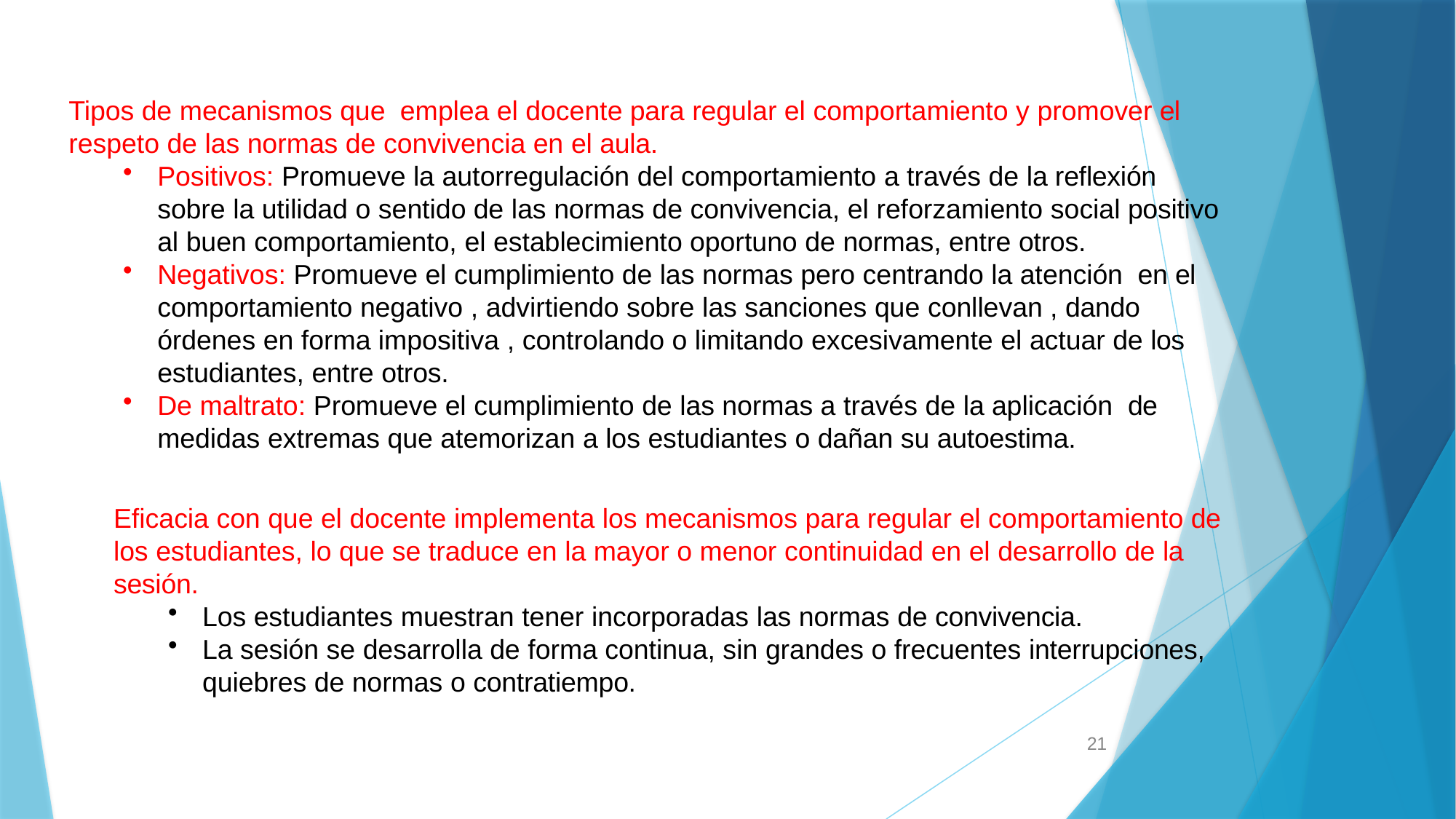

Tipos de mecanismos que emplea el docente para regular el comportamiento y promover el
respeto de las normas de convivencia en el aula.
Positivos: Promueve la autorregulación del comportamiento a través de la reflexión sobre la utilidad o sentido de las normas de convivencia, el reforzamiento social positivo al buen comportamiento, el establecimiento oportuno de normas, entre otros.
Negativos: Promueve el cumplimiento de las normas pero centrando la atención en el comportamiento negativo , advirtiendo sobre las sanciones que conllevan , dando órdenes en forma impositiva , controlando o limitando excesivamente el actuar de los estudiantes, entre otros.
De maltrato: Promueve el cumplimiento de las normas a través de la aplicación de medidas extremas que atemorizan a los estudiantes o dañan su autoestima.

Eficacia con que el docente implementa los mecanismos para regular el comportamiento de los estudiantes, lo que se traduce en la mayor o menor continuidad en el desarrollo de la sesión.
Los estudiantes muestran tener incorporadas las normas de convivencia.
La sesión se desarrolla de forma continua, sin grandes o frecuentes interrupciones, quiebres de normas o contratiempo.
21